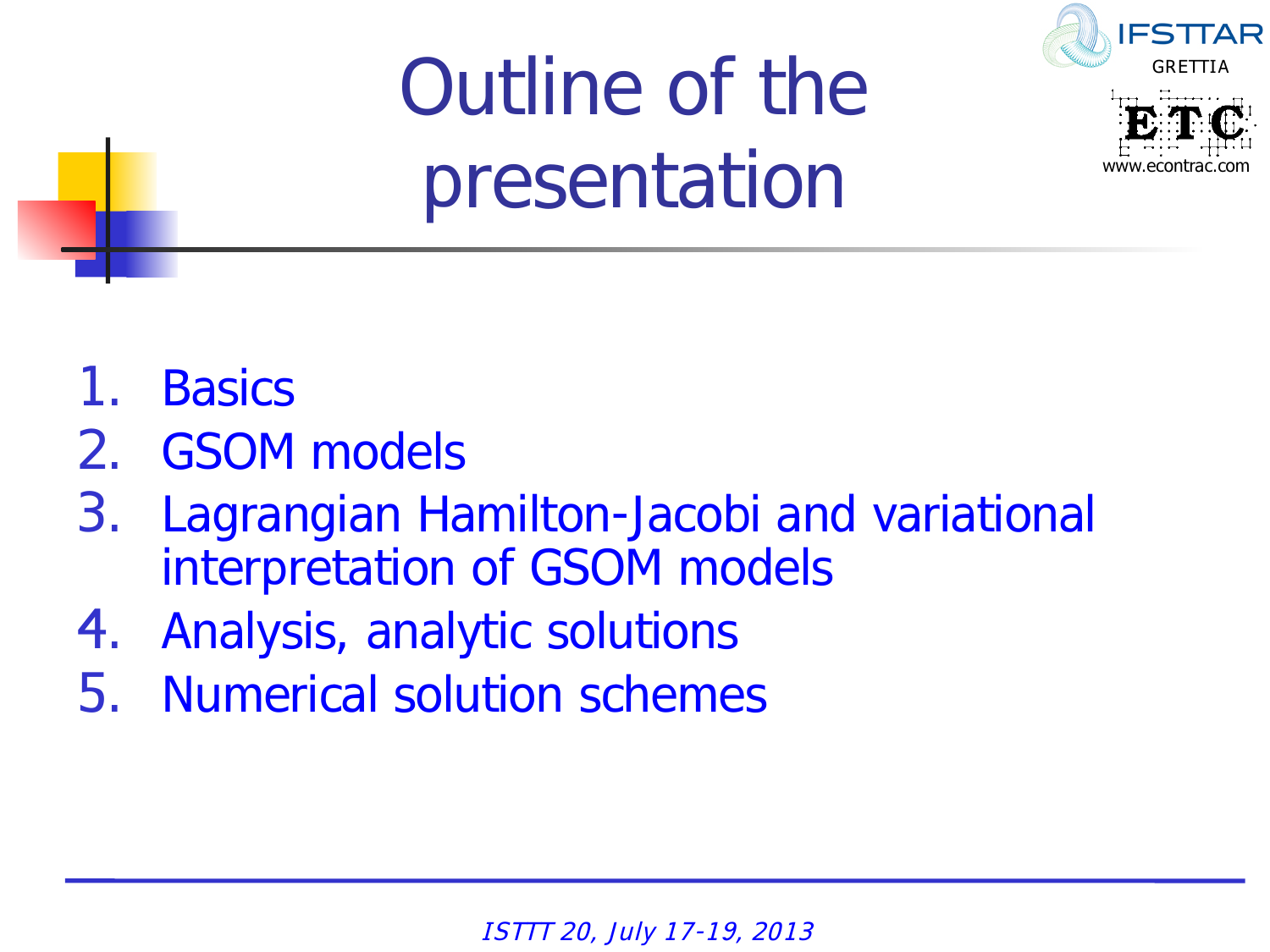

# Outline of the presentation
Basics
GSOM models
Lagrangian Hamilton-Jacobi and variational interpretation of GSOM models
Analysis, analytic solutions
Numerical solution schemes

ISTTT 20, July 17-19, 2013